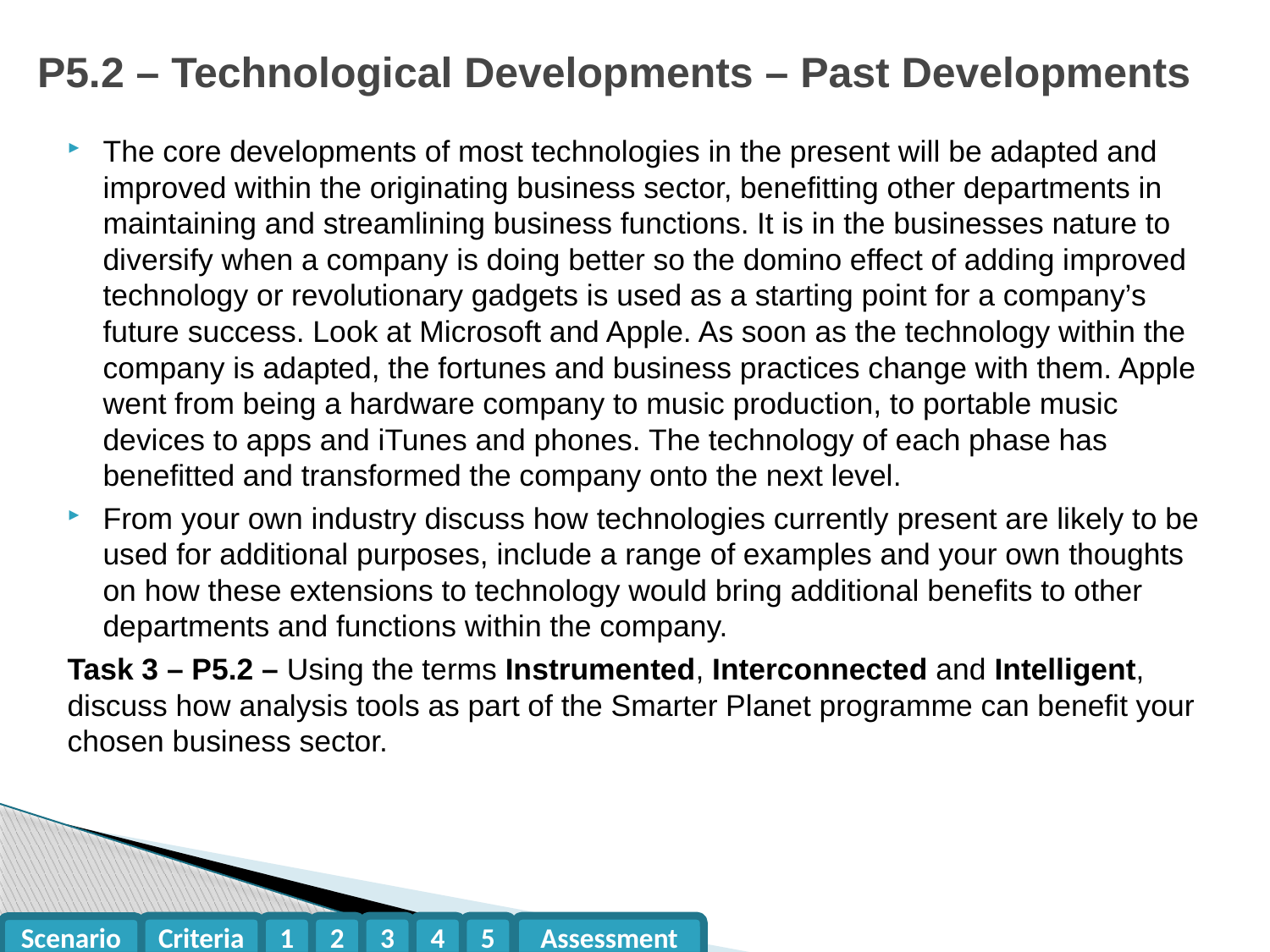

# P5.2 – Technological Developments – Past Developments
The core developments of most technologies in the present will be adapted and improved within the originating business sector, benefitting other departments in maintaining and streamlining business functions. It is in the businesses nature to diversify when a company is doing better so the domino effect of adding improved technology or revolutionary gadgets is used as a starting point for a company’s future success. Look at Microsoft and Apple. As soon as the technology within the company is adapted, the fortunes and business practices change with them. Apple went from being a hardware company to music production, to portable music devices to apps and iTunes and phones. The technology of each phase has benefitted and transformed the company onto the next level.
From your own industry discuss how technologies currently present are likely to be used for additional purposes, include a range of examples and your own thoughts on how these extensions to technology would bring additional benefits to other departments and functions within the company.
Task 3 – P5.2 – Using the terms Instrumented, Interconnected and Intelligent, discuss how analysis tools as part of the Smarter Planet programme can benefit your chosen business sector.